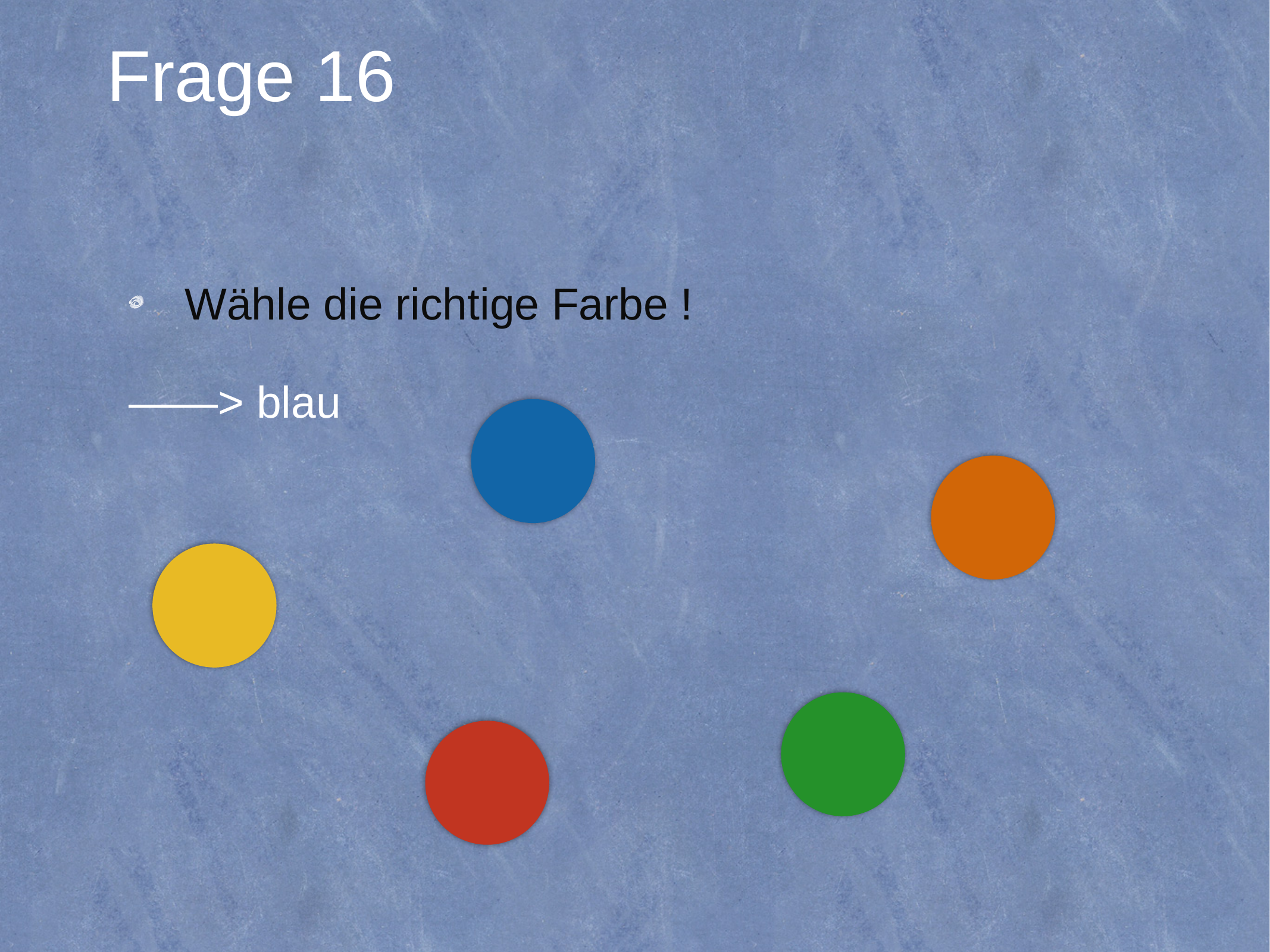

# Frage 16
Wähle die richtige Farbe !
——> blau